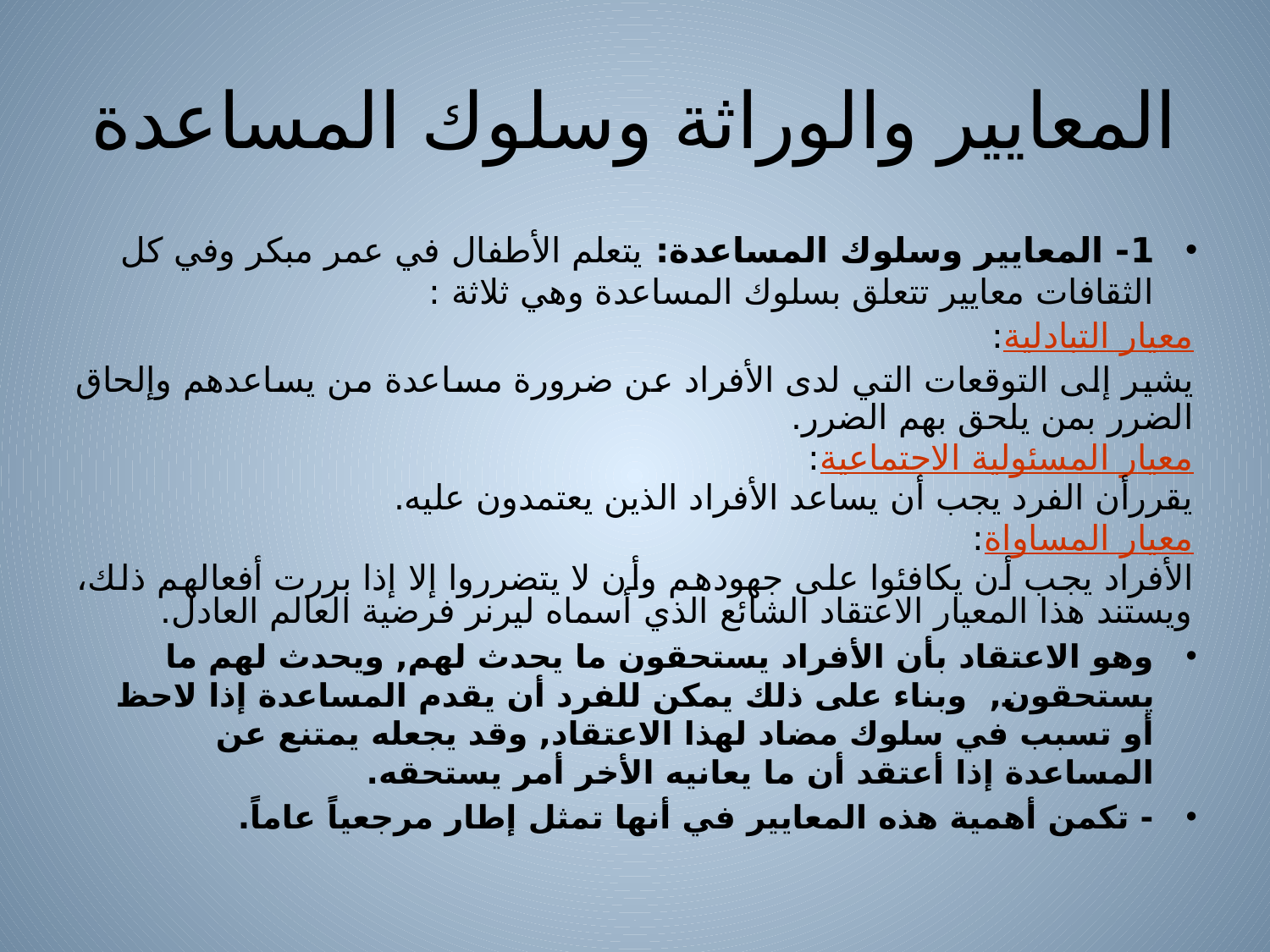

# المعايير والوراثة وسلوك المساعدة
1- المعايير وسلوك المساعدة: يتعلم الأطفال في عمر مبكر وفي كل الثقافات معايير تتعلق بسلوك المساعدة وهي ثلاثة :
معيار التبادلية:
يشير إلى التوقعات التي لدى الأفراد عن ضرورة مساعدة من يساعدهم وإلحاق الضرر بمن يلحق بهم الضرر.
معيار المسئولية الاجتماعية:
يقررأن الفرد يجب أن يساعد الأفراد الذين يعتمدون عليه.
معيار المساواة:
الأفراد يجب أن يكافئوا على جهودهم وأن لا يتضرروا إلا إذا بررت أفعالهم ذلك، ويستند هذا المعيار الاعتقاد الشائع الذي أسماه ليرنر فرضية العالم العادل.
وهو الاعتقاد بأن الأفراد يستحقون ما يحدث لهم, ويحدث لهم ما يستحقون,  وبناء على ذلك يمكن للفرد أن يقدم المساعدة إذا لاحظ أو تسبب في سلوك مضاد لهذا الاعتقاد, وقد يجعله يمتنع عن المساعدة إذا أعتقد أن ما يعانيه الأخر أمر يستحقه.
- تكمن أهمية هذه المعايير في أنها تمثل إطار مرجعياً عاماً.